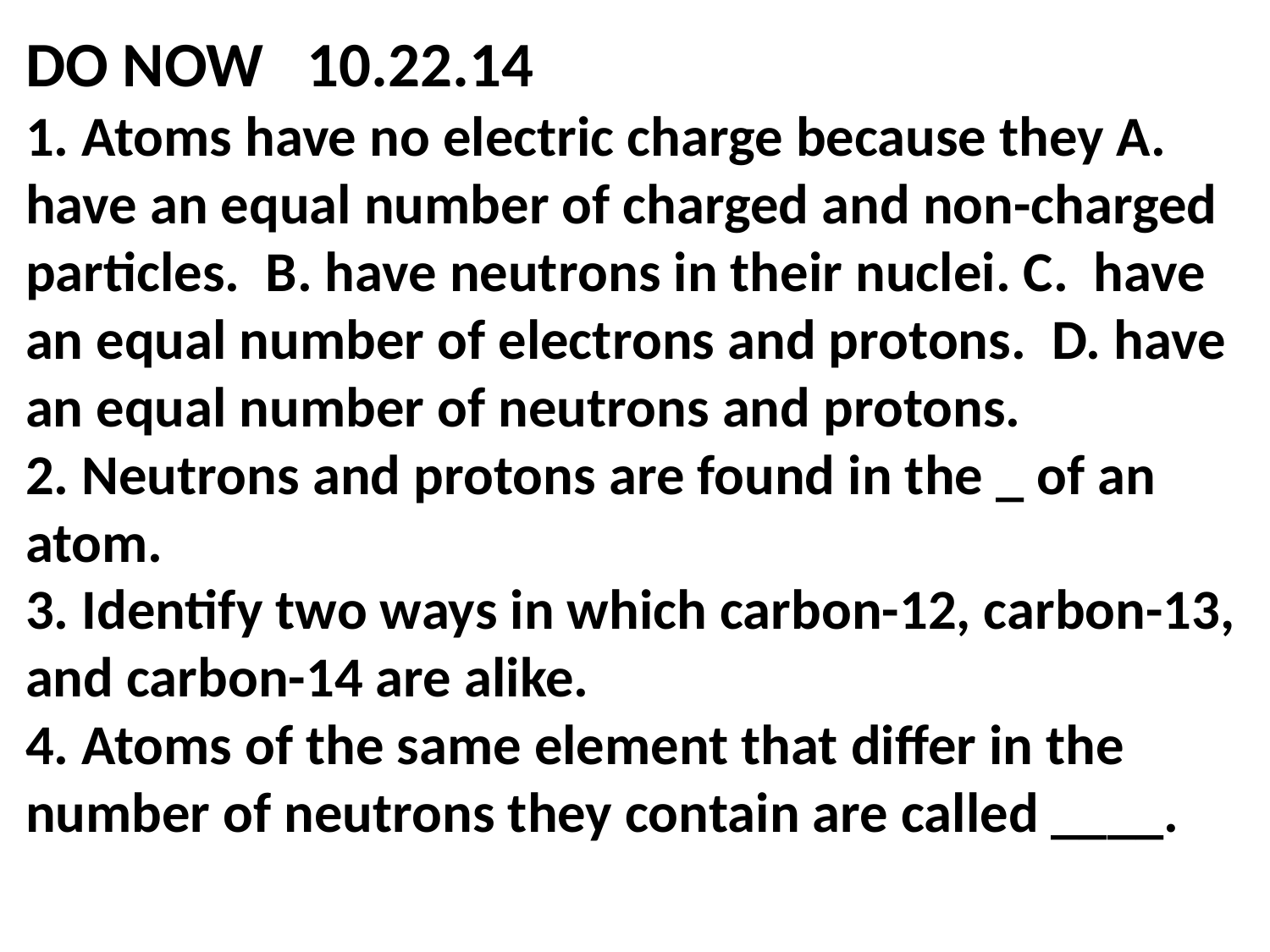

DO NOW   10.22.14
1. Atoms have no electric charge because they A. have an equal number of charged and non-charged particles.  B. have neutrons in their nuclei. C.  have an equal number of electrons and protons.  D. have an equal number of neutrons and protons.
2. Neutrons and protons are found in the _ of an atom.
3. Identify two ways in which carbon-12, carbon-13, and carbon-14 are alike.
4. Atoms of the same element that differ in the number of neutrons they contain are called ____.